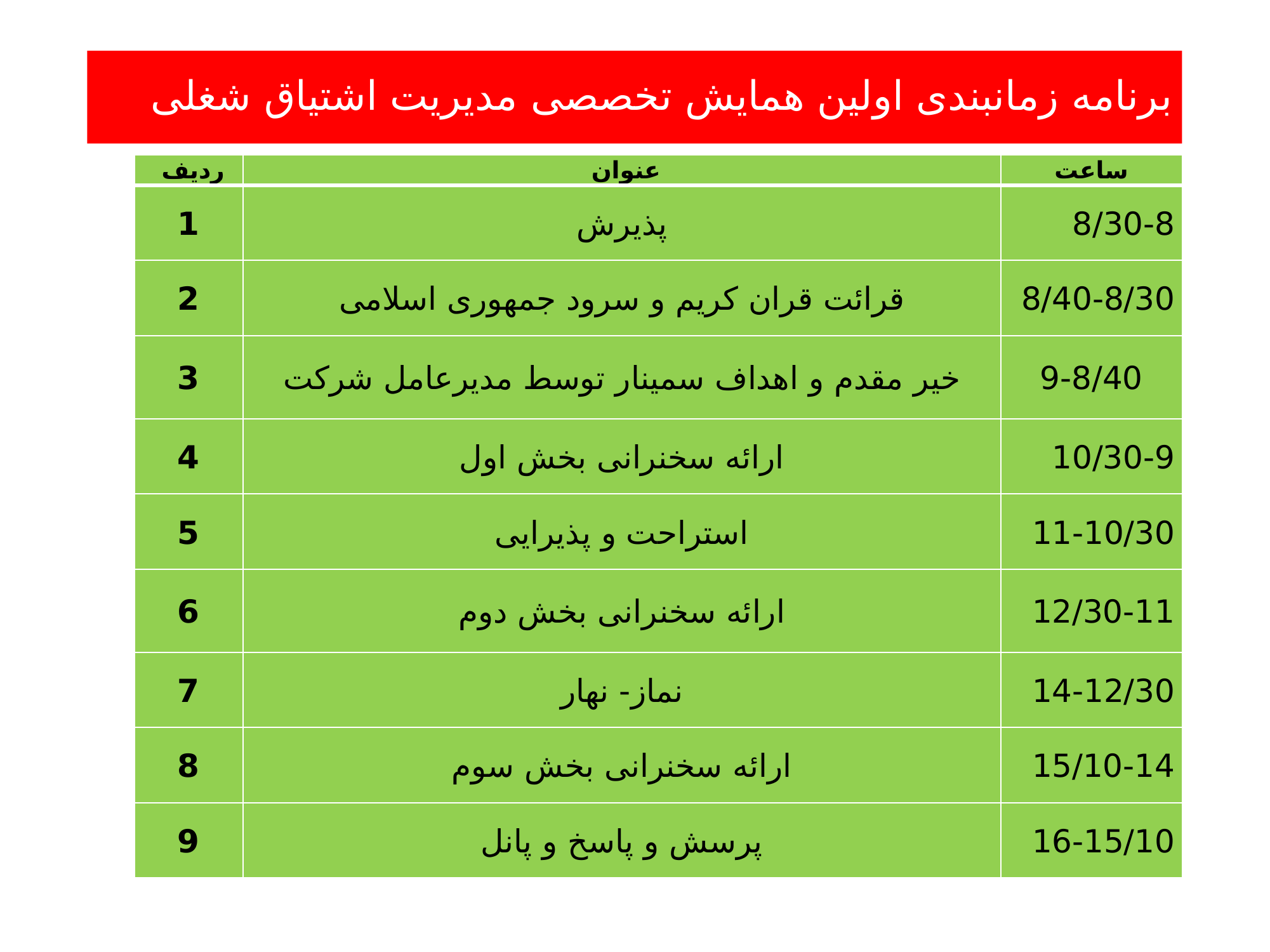

# برنامه زمانبندی اولین همایش تخصصی مدیریت اشتیاق شغلی
| ردیف | عنوان | ساعت |
| --- | --- | --- |
| 1 | پذیرش | 8/30-8 |
| 2 | قرائت قران کریم و سرود جمهوری اسلامی | 8/40-8/30 |
| 3 | خیر مقدم و اهداف سمینار توسط مدیرعامل شرکت | 9-8/40 |
| 4 | ارائه سخنرانی بخش اول | 10/30-9 |
| 5 | استراحت و پذیرایی | 11-10/30 |
| 6 | ارائه سخنرانی بخش دوم | 12/30-11 |
| 7 | نماز- نهار | 14-12/30 |
| 8 | ارائه سخنرانی بخش سوم | 15/10-14 |
| 9 | پرسش و پاسخ و پانل | 16-15/10 |